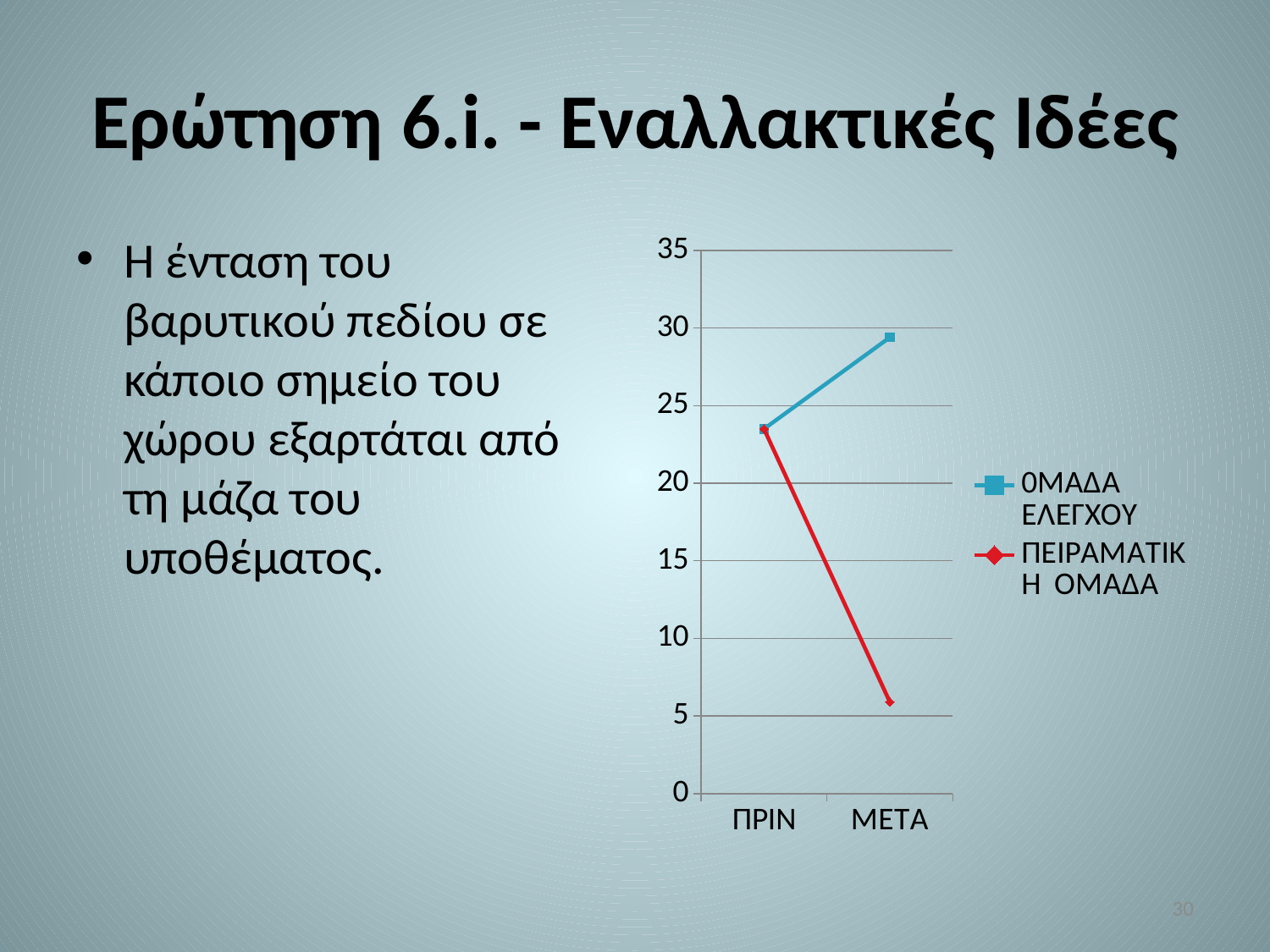

# Ερώτηση 6.i. - Εναλλακτικές Ιδέες
Η ένταση του βαρυτικού πεδίου σε κάποιο σημείο του χώρου εξαρτάται από τη μάζα του υποθέματος.

### Chart

| Category | 0ΜΑΔΑ  ΕΛΕΓΧΟΥ | ΠΕΙΡΑΜΑΤΙΚΗ  ΟΜΑΔΑ |
|---|---|---|
| ΠΡΙΝ | 23.5 | 23.5 |
| ΜΕΤΑ | 29.4 | 5.9 |
30